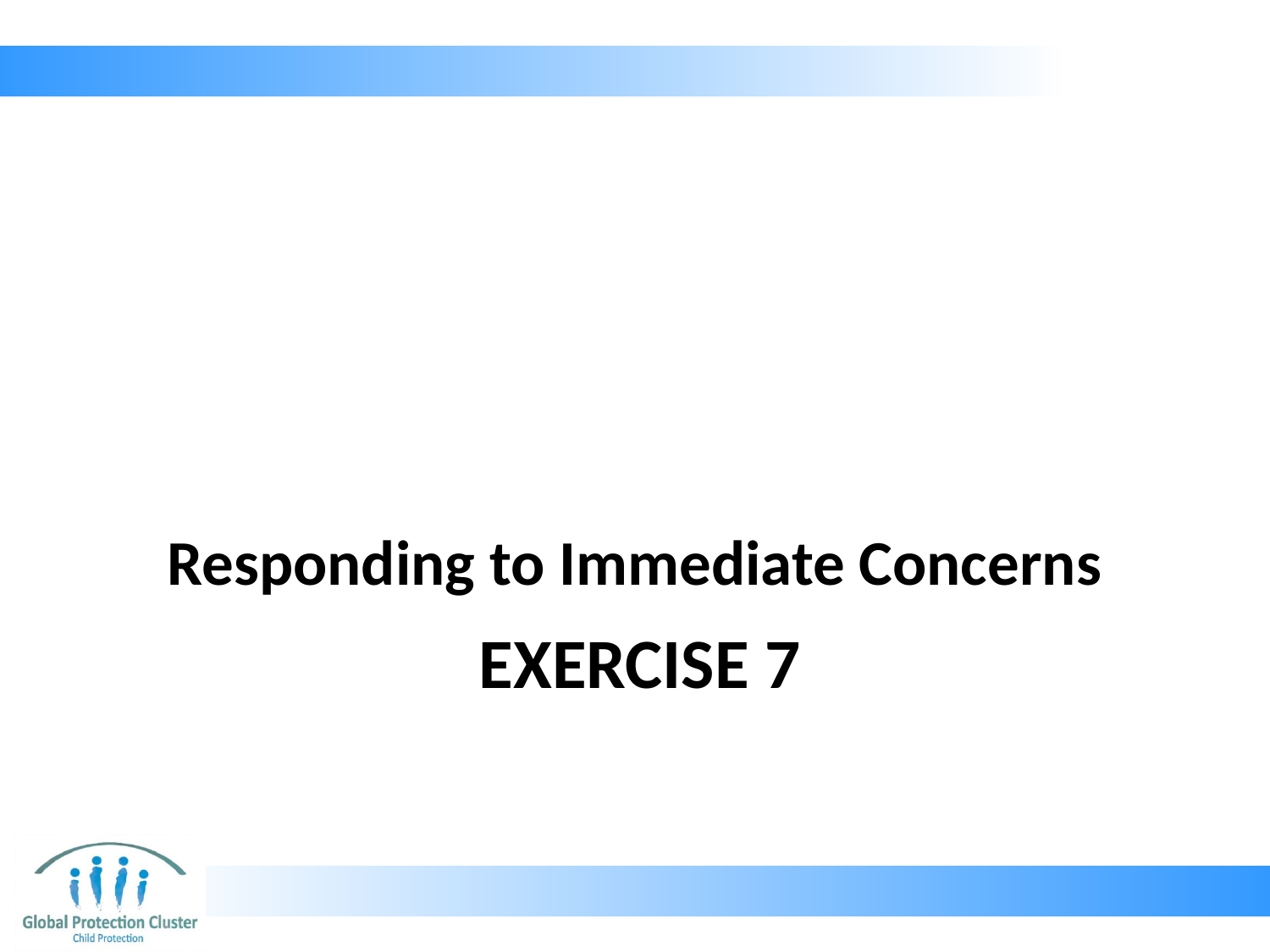

Responding to Immediate Concerns
# Exercise 7